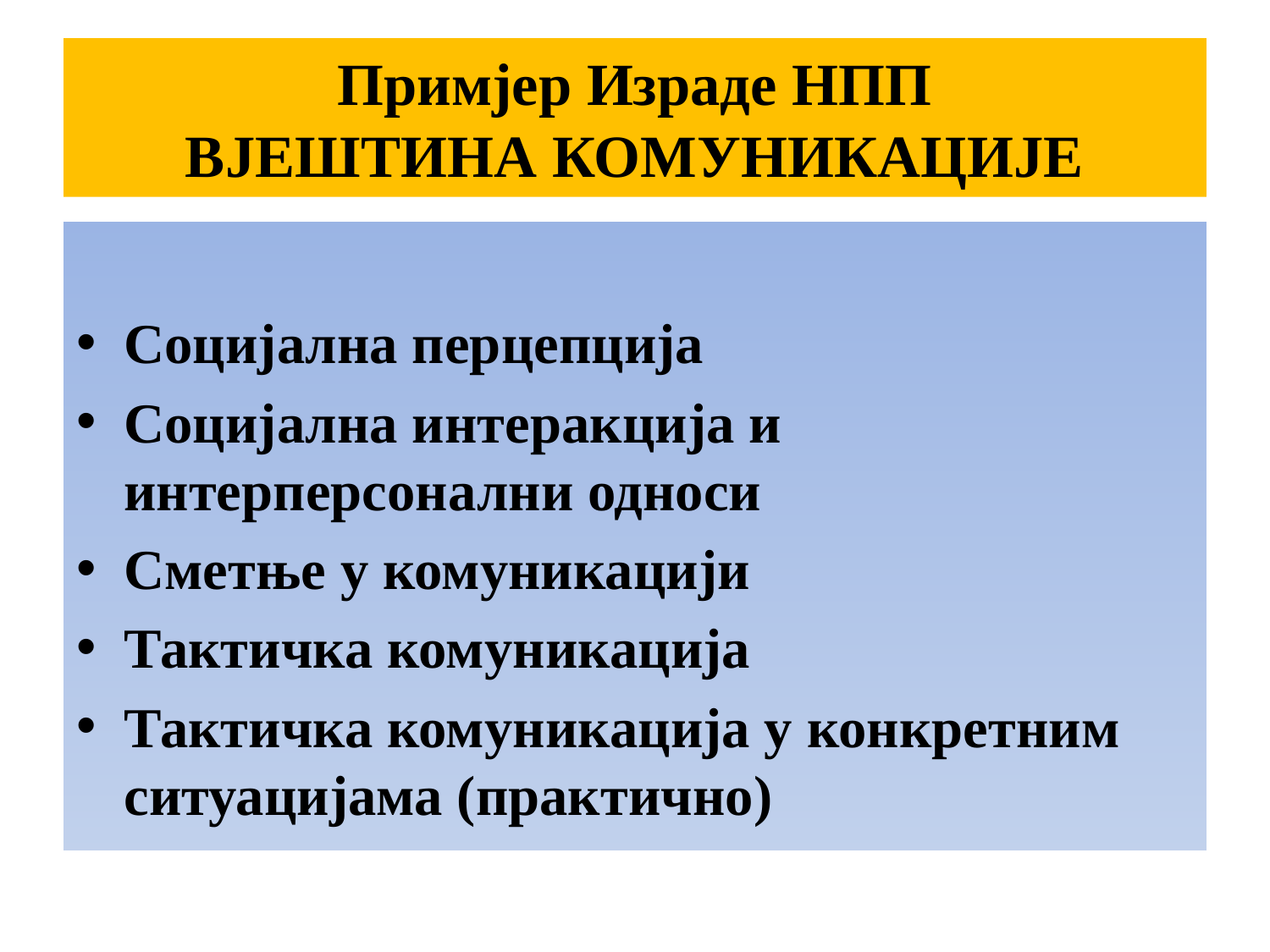

# Примјер Израде НПП ВЈЕШТИНА КОМУНИКАЦИЈЕ

Социјална перцепција
Социјална интеракција и интерперсонални односи
Сметње у комуникацији
Тактичка комуникација
Тактичка комуникација у конкретним ситуацијама (практично)